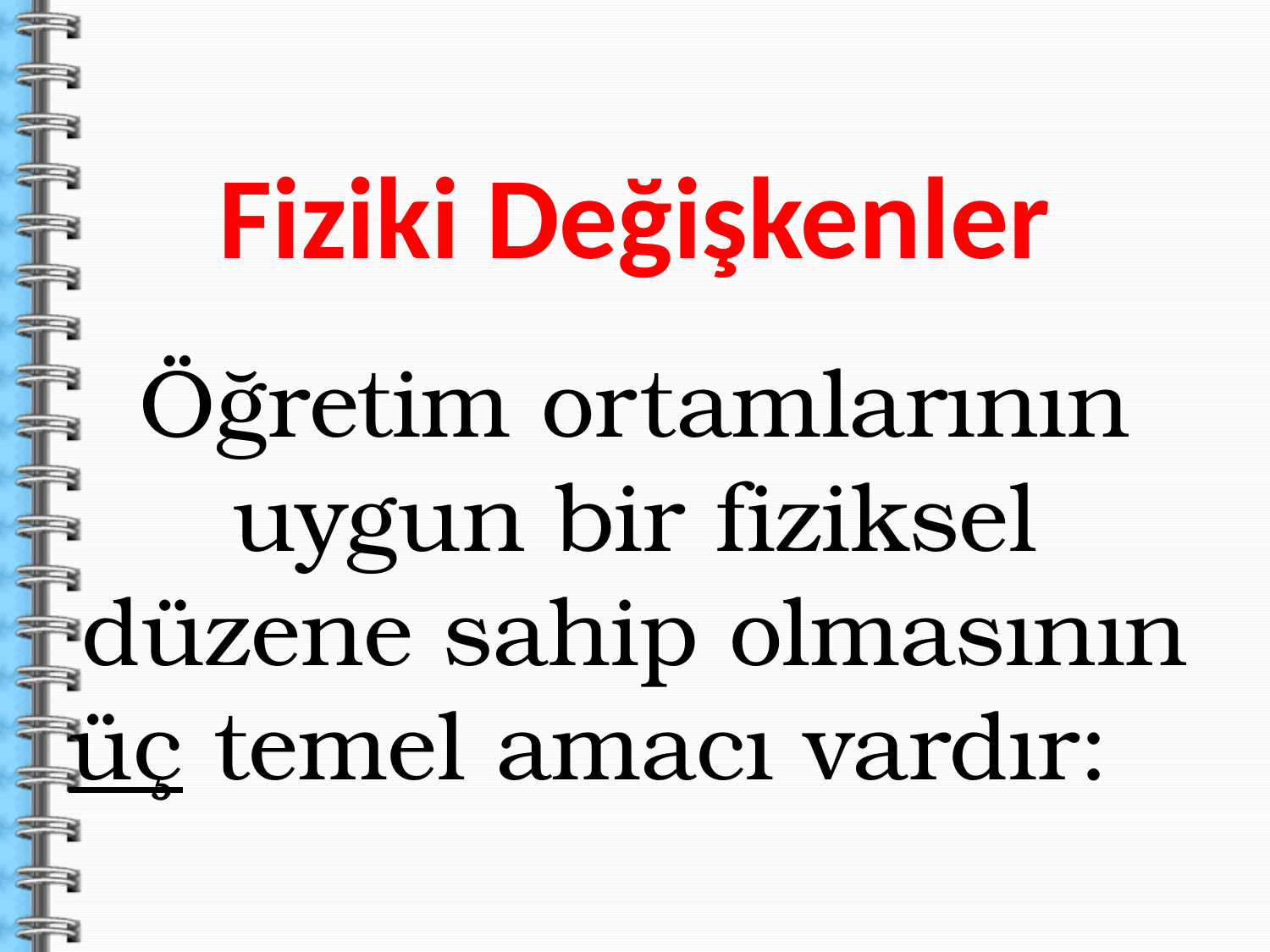

Fiziki Değişkenler
Öğretim ortamlarının uygun bir fiziksel düzene sahip olmasının üç temel amacı vardır: